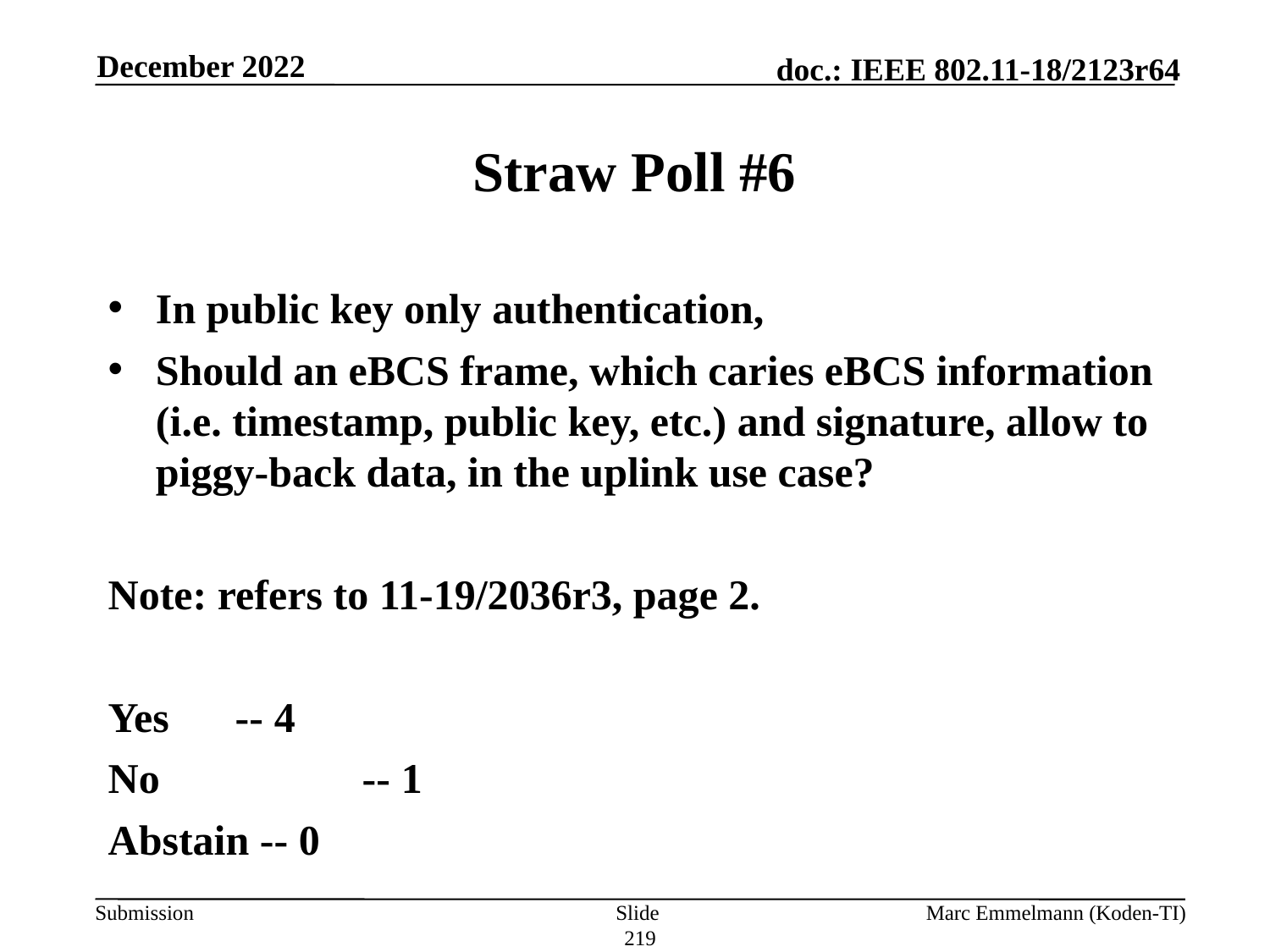

December 2022
# Straw Poll #6
In public key only authentication,
Should an eBCS frame, which caries eBCS information (i.e. timestamp, public key, etc.) and signature, allow to piggy-back data, in the uplink use case?

Note: refers to 11-19/2036r3, page 2.

Yes	-- 4
No		-- 1
Abstain -- 0
Slide 219
Marc Emmelmann (Koden-TI)